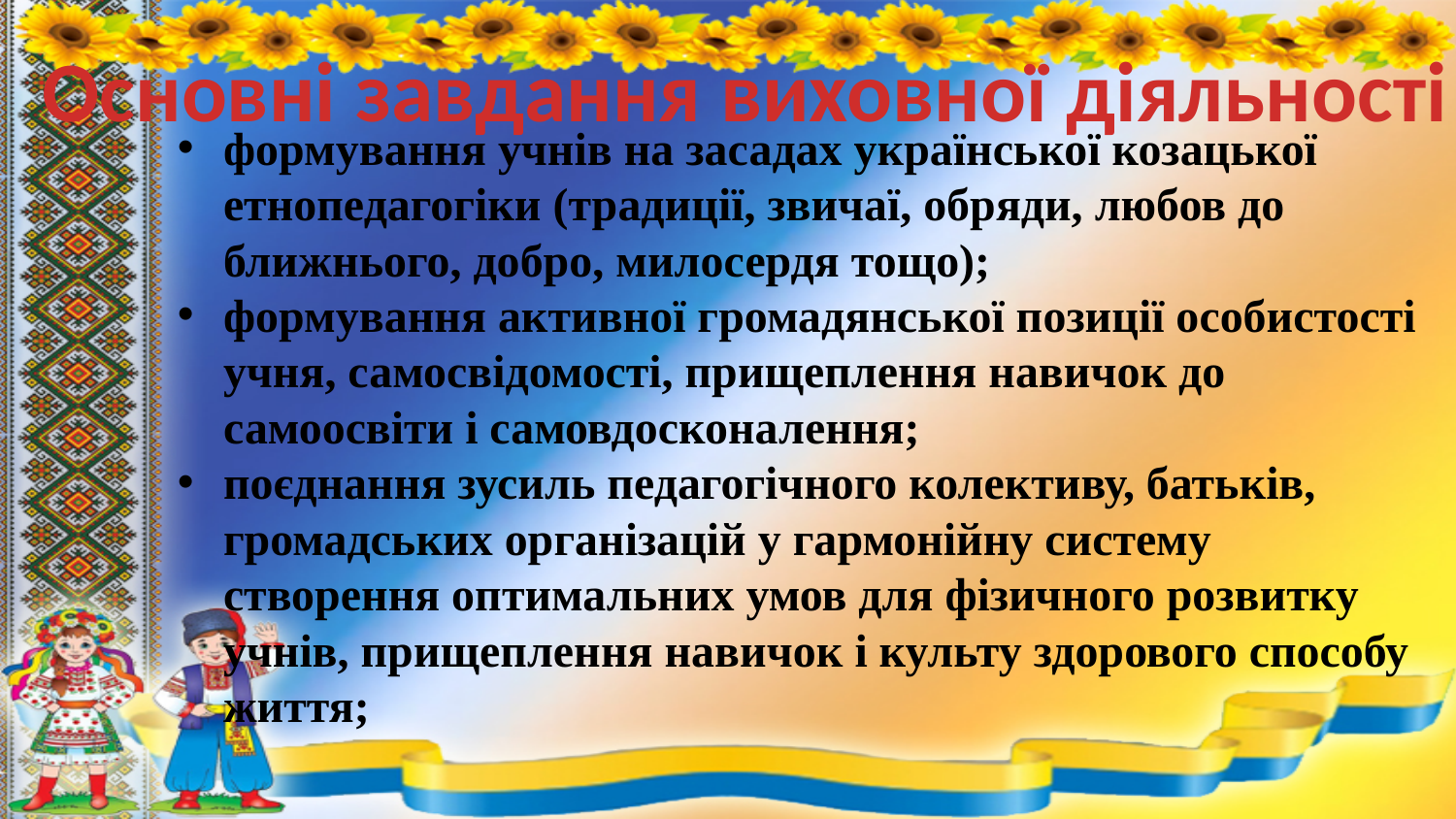

# Основні завдання виховної діяльності
формування учнів на засадах української козацької етнопедагогіки (традиції, звичаї, обряди, любов до ближнього, добро, милосердя тощо);
формування активної громадянської позиції особистості учня, самосвідомості, прищеплення навичок до самоосвіти і самовдосконалення;
поєднання зусиль педагогічного колективу, батьків, громадських організацій у гармонійну систему створення оптимальних умов для фізичного розвитку учнів, прищеплення навичок і культу здорового способу життя;